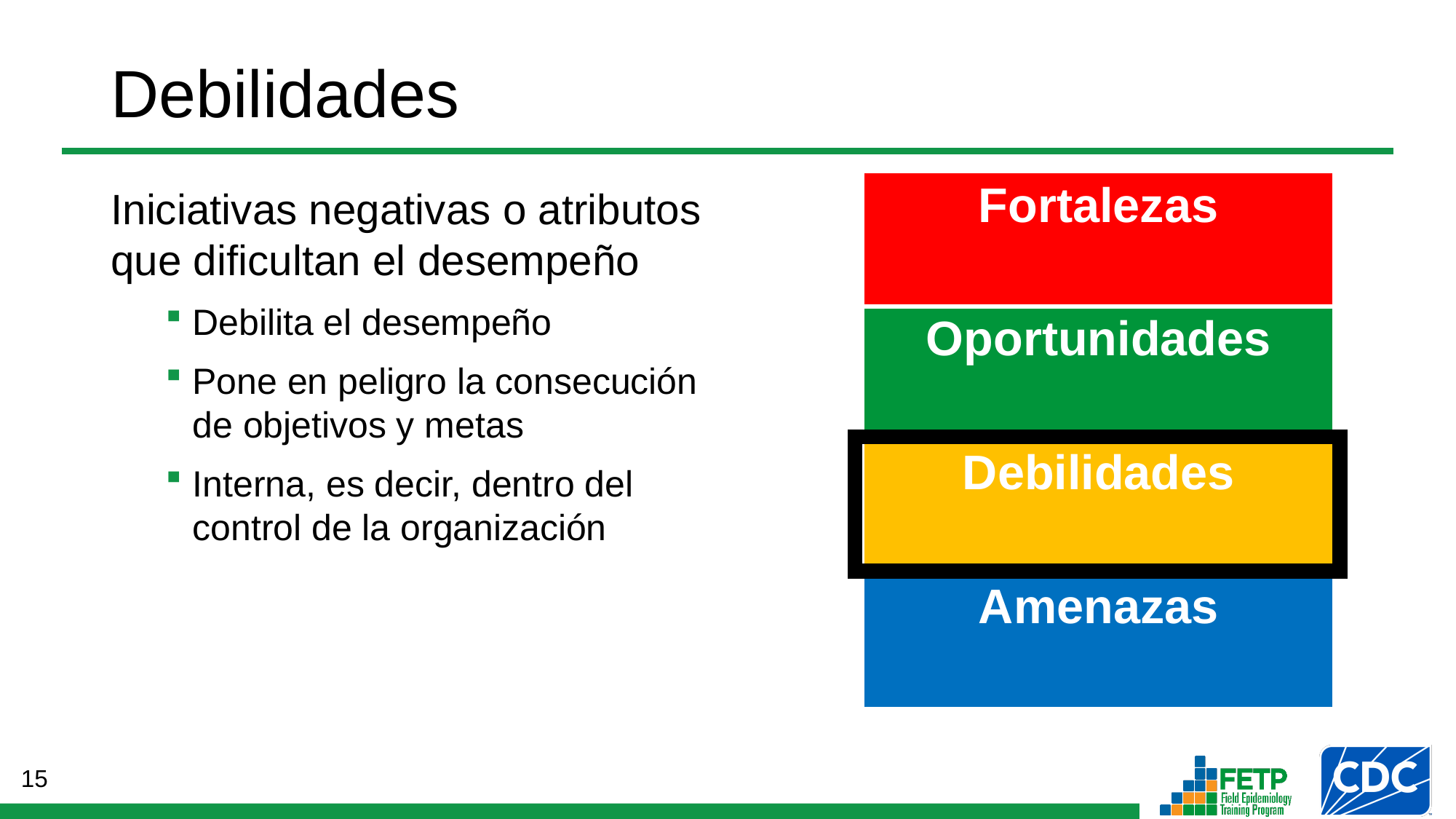

# Debilidades
| Fortalezas |
| --- |
| Oportunidades |
| Debilidades |
| Amenazas |
Iniciativas negativas o atributos que dificultan el desempeño
Debilita el desempeño
Pone en peligro la consecución de objetivos y metas
Interna, es decir, dentro del control de la organización